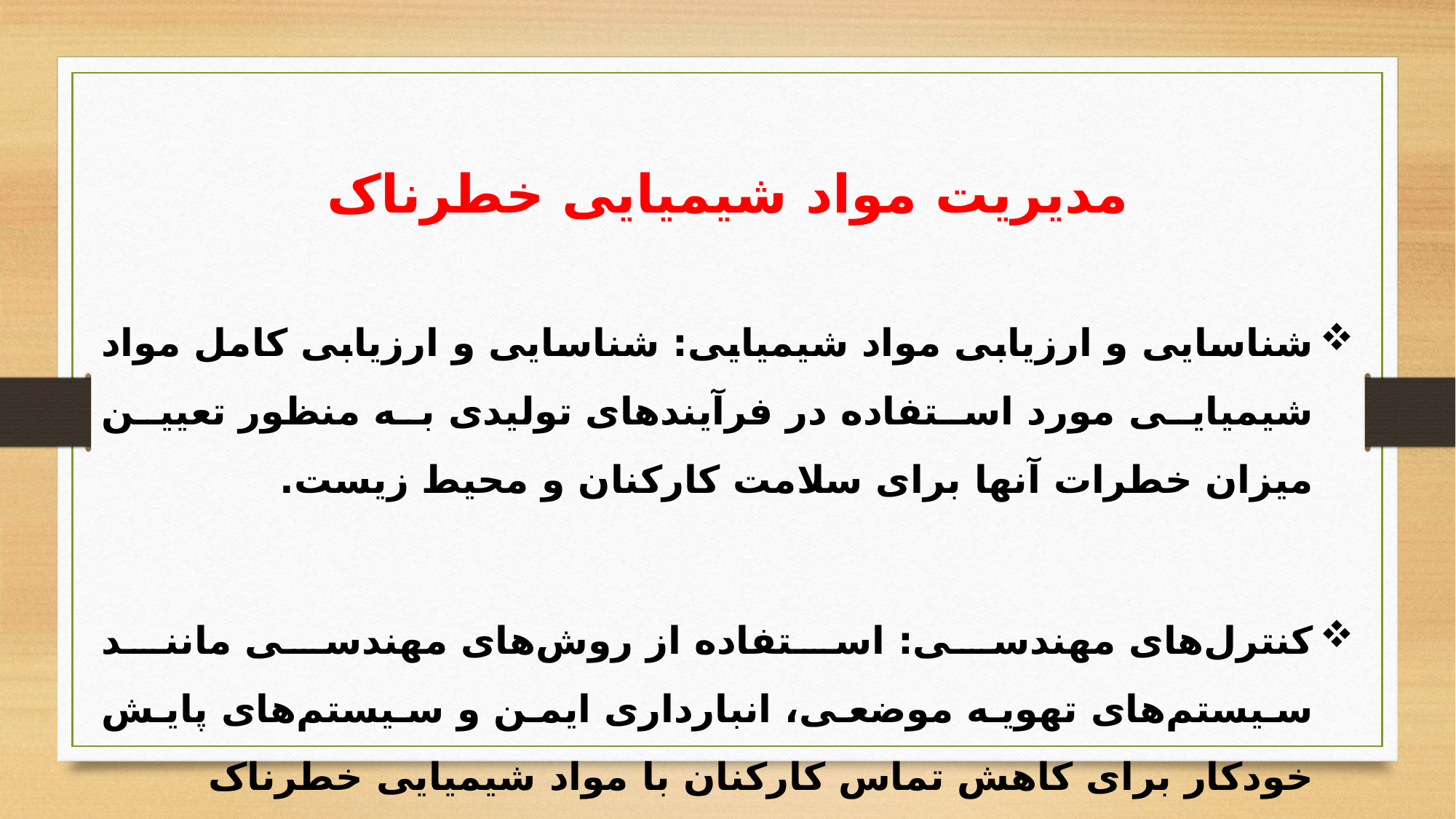

مدیریت مواد شیمیایی خطرناک

شناسایی و ارزیابی مواد شیمیایی: شناسایی و ارزیابی کامل مواد شیمیایی مورد استفاده در فرآیندهای تولیدی به منظور تعیین میزان خطرات آنها برای سلامت کارکنان و محیط زیست.

کنترل‌های مهندسی: استفاده از روش‌های مهندسی مانند سیستم‌های تهویه موضعی، انبارداری ایمن و سیستم‌های پایش خودکار برای کاهش تماس کارکنان با مواد شیمیایی خطرناک